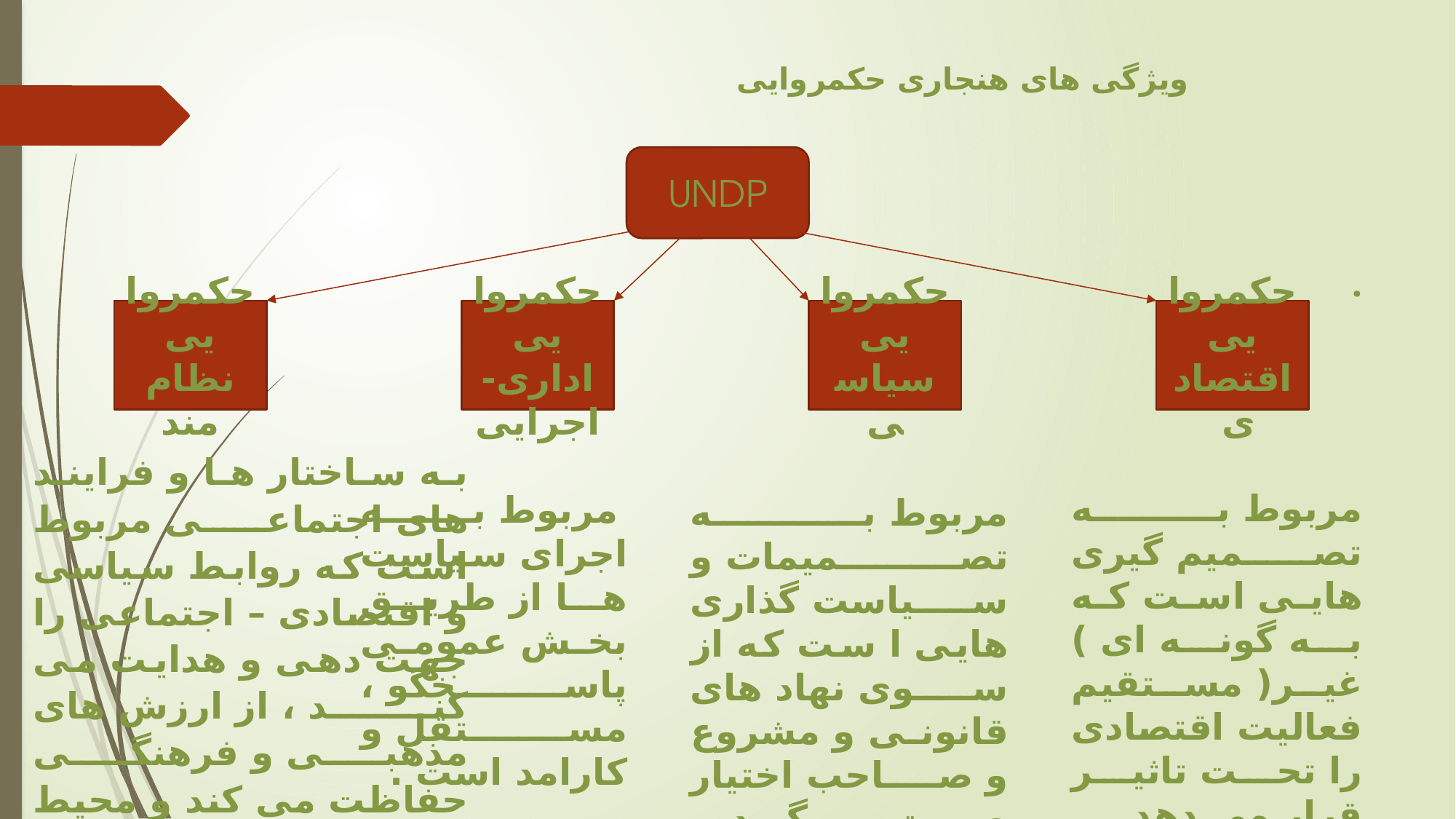

# ویژگی های هنجاری حکمروایی
UNDP
.

حکمروایی نظام مند
حکمروایی اداری-اجرایی
حکمروایی سیاسی
حکمروایی اقتصادی
به ساختار ها و فرایند های اجتماعی مربوط است که روابط سیاسی و اقتصادی – اجتماعی را جهت دهی و هدایت می کند ، از ارزش های مذهبی و فرهنگی حفاظت می کند و محیط زیستی خلق می کند که در آن بهداشت ، آزادی ، امنیت و کیفیت زیست قابل تامین و تضمین است .
مربوط به تصمیم گیری هایی است که به گونه ای ) غیر( مستقیم فعالیت اقتصادی را تحت تاثیر قرار می دهد .
 مربوط به اجرای سیاست ها از طریق بخش عمومی پاسخگو ، مستقل و کارامد است .
مربوط به تصمیمات و سیاست گذاری هایی ا ست که از سوی نهاد های قانونی و مشروع و صاحب اختیار صورت می گیرد .